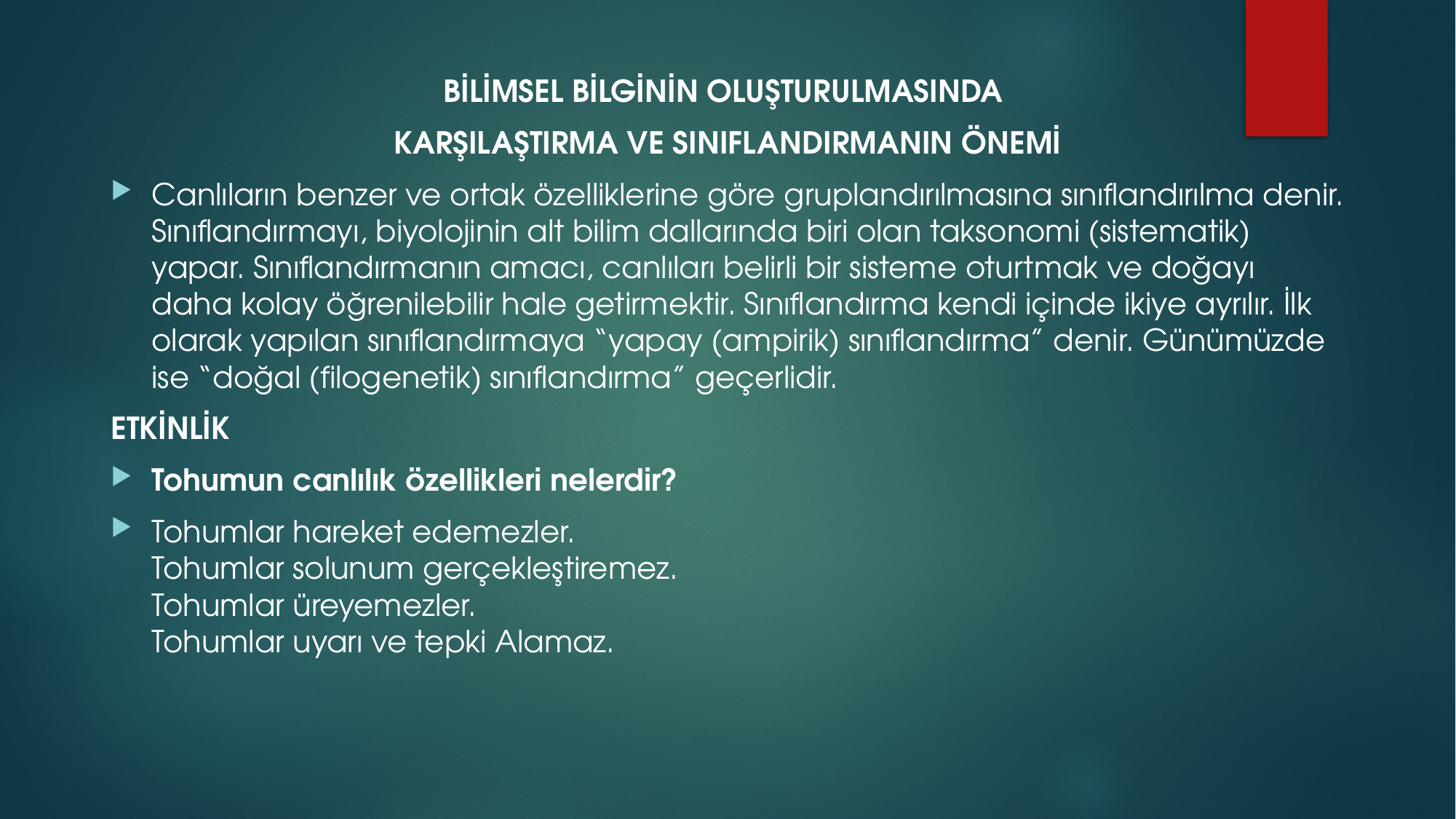

BİLİMSEL BİLGİNİN OLUŞTURULMASINDA
KARŞILAŞTIRMA VE SINIFLANDIRMANIN ÖNEMİ
Canlıların benzer ve ortak özelliklerine göre gruplandırılmasına sınıflandırılma denir. Sınıflandırmayı, biyolojinin alt bilim dallarında biri olan taksonomi (sistematik) yapar. Sınıflandırmanın amacı, canlıları belirli bir sisteme oturtmak ve doğayı daha kolay öğrenilebilir hale getirmektir. Sınıflandırma kendi içinde ikiye ayrılır. İlk olarak yapılan sınıflandırmaya “yapay (ampirik) sınıflandırma” denir. Günümüzde ise “doğal (filogenetik) sınıflandırma” geçerlidir.
ETKİNLİK
Tohumun canlılık özellikleri nelerdir?
Tohumlar hareket edemezler.
Tohumlar solunum gerçekleştiremez.
Tohumlar üreyemezler.
Tohumlar uyarı ve tepki Alamaz.